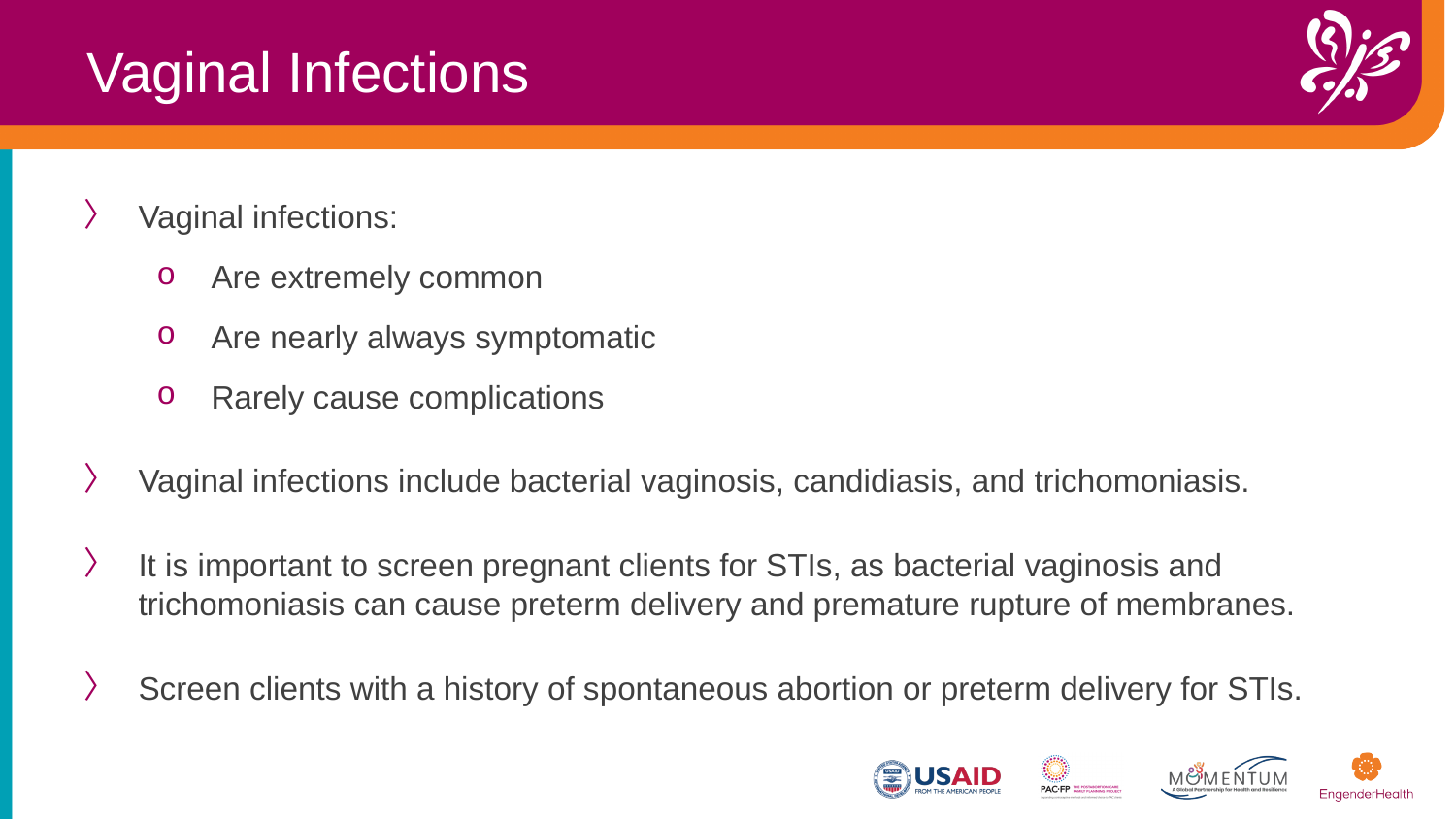

Vaginal Infections
Vaginal infections:
Are extremely common
Are nearly always symptomatic
Rarely cause complications
Vaginal infections include bacterial vaginosis, candidiasis, and trichomoniasis.
It is important to screen pregnant clients for STIs, as bacterial vaginosis and trichomoniasis can cause preterm delivery and premature rupture of membranes.
Screen clients with a history of spontaneous abortion or preterm delivery for STIs.